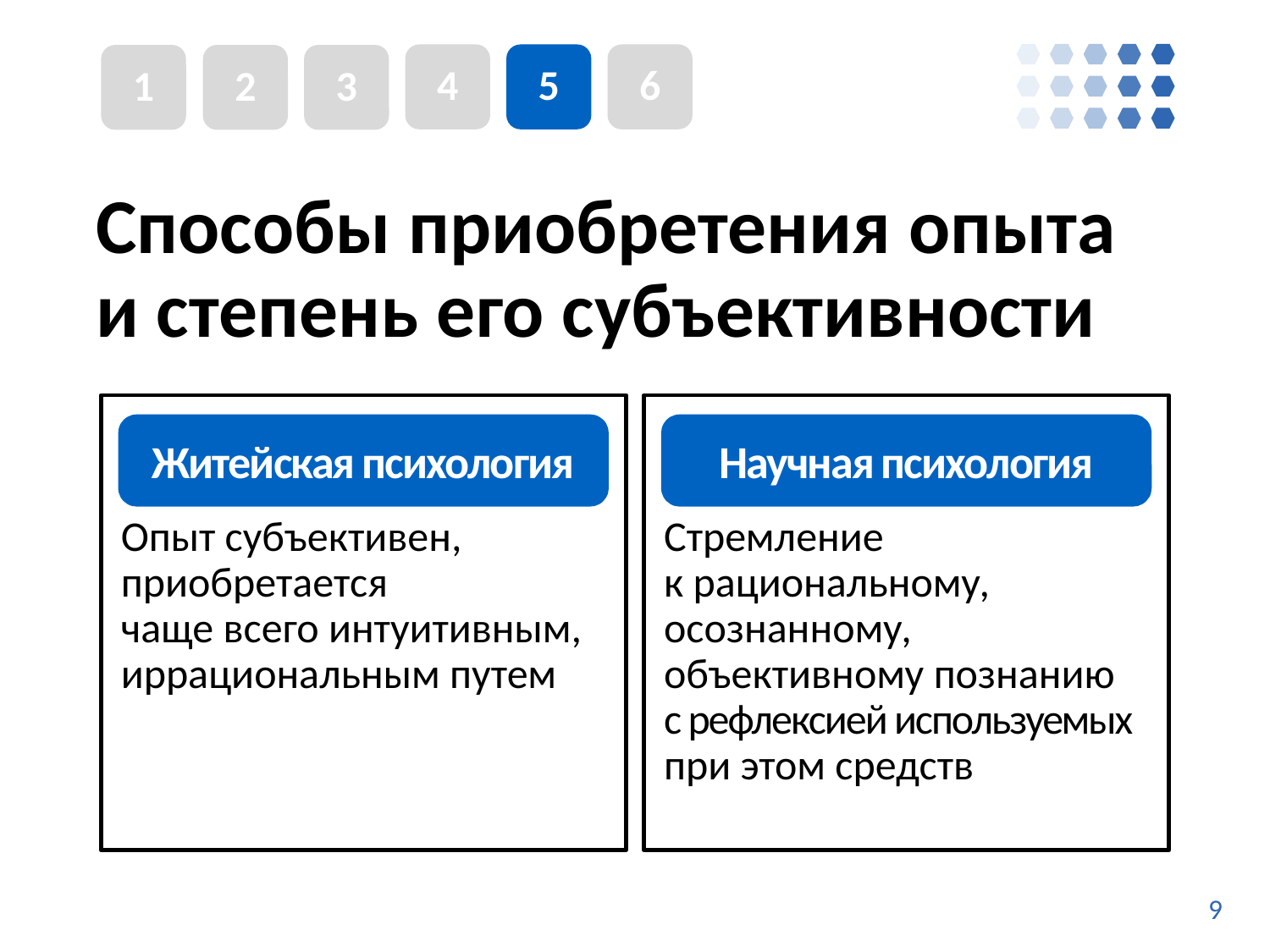

4
5
6
1
2
3
# Способы приобретения опыта и степень его субъективности
Опыт субъективен, приобретается
чаще всего интуитивным, иррациональным путем
Стремление
к рациональному, осознанному, объективному познанию
с рефлексией используемых при этом средств
Житейская психология
Научная психология
9